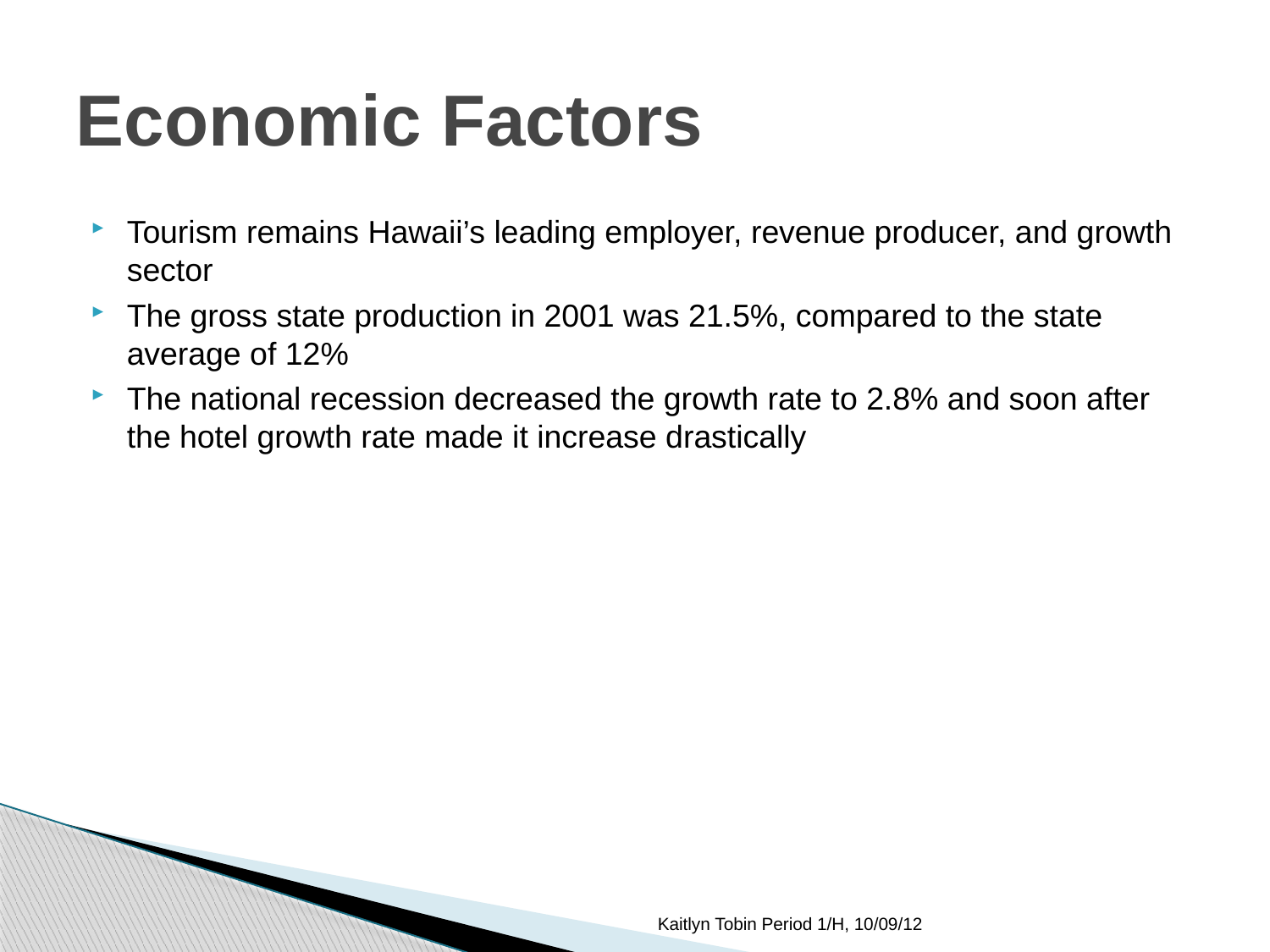

# Economic Factors
Tourism remains Hawaii’s leading employer, revenue producer, and growth sector
The gross state production in 2001 was 21.5%, compared to the state average of 12%
The national recession decreased the growth rate to 2.8% and soon after the hotel growth rate made it increase drastically
Kaitlyn Tobin Period 1/H, 10/09/12